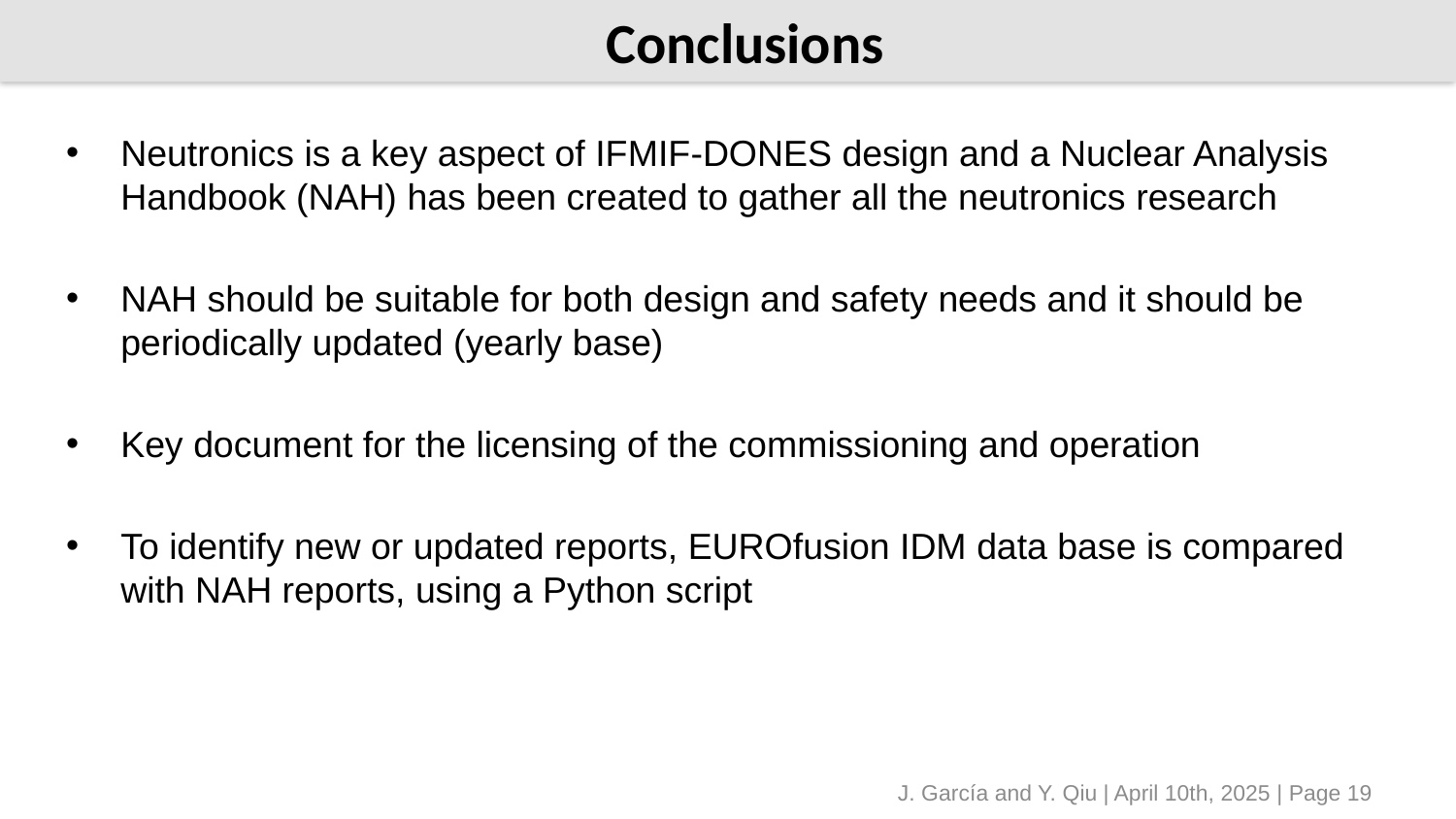

# Conclusions
Neutronics is a key aspect of IFMIF-DONES design and a Nuclear Analysis Handbook (NAH) has been created to gather all the neutronics research

NAH should be suitable for both design and safety needs and it should be periodically updated (yearly base)

Key document for the licensing of the commissioning and operation

To identify new or updated reports, EUROfusion IDM data base is compared with NAH reports, using a Python script

J. García and Y. Qiu | April 10th, 2025 | Page 19